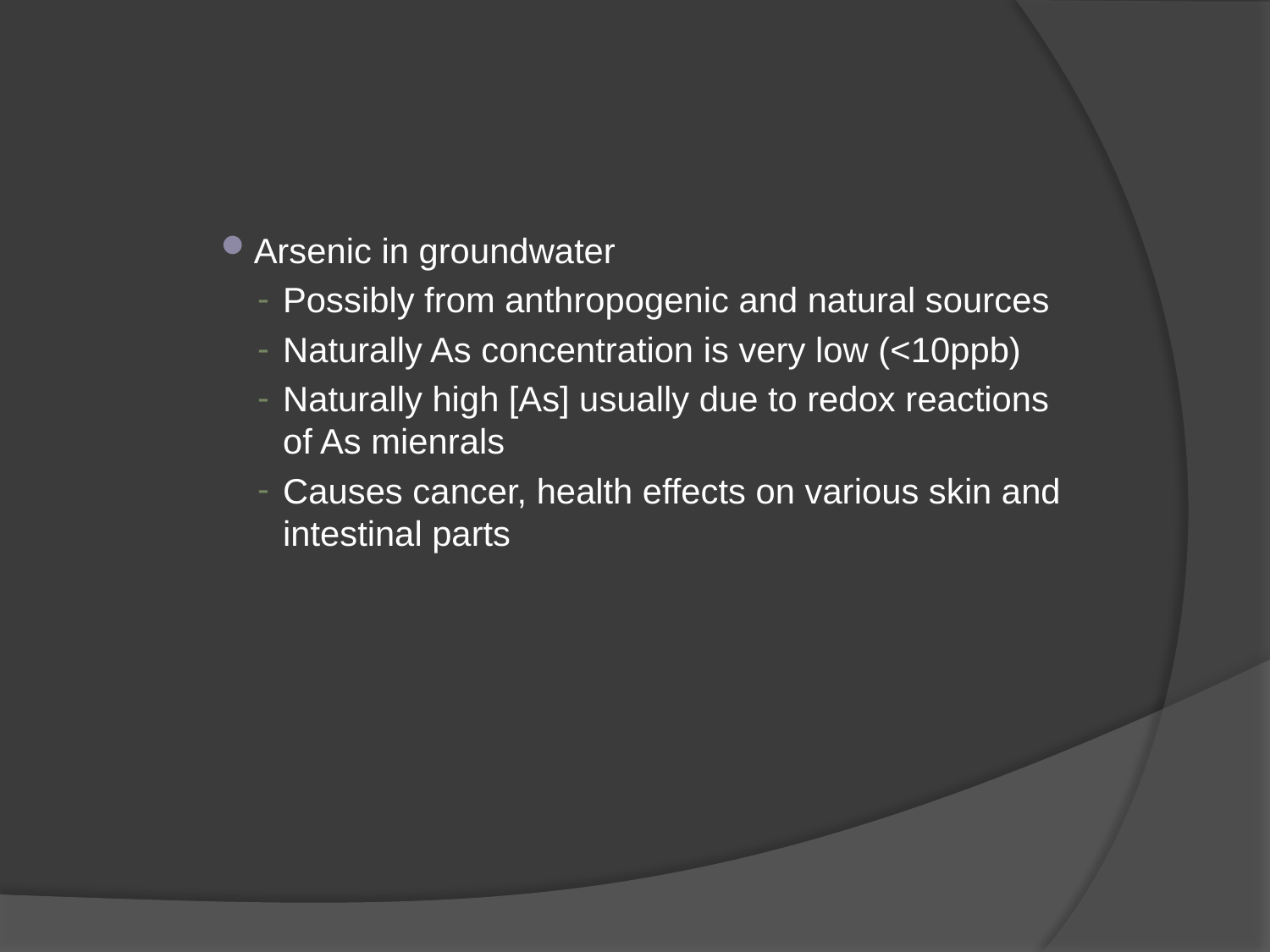

Arsenic in groundwater
Possibly from anthropogenic and natural sources
Naturally As concentration is very low (<10ppb)
Naturally high [As] usually due to redox reactions of As mienrals
Causes cancer, health effects on various skin and intestinal parts